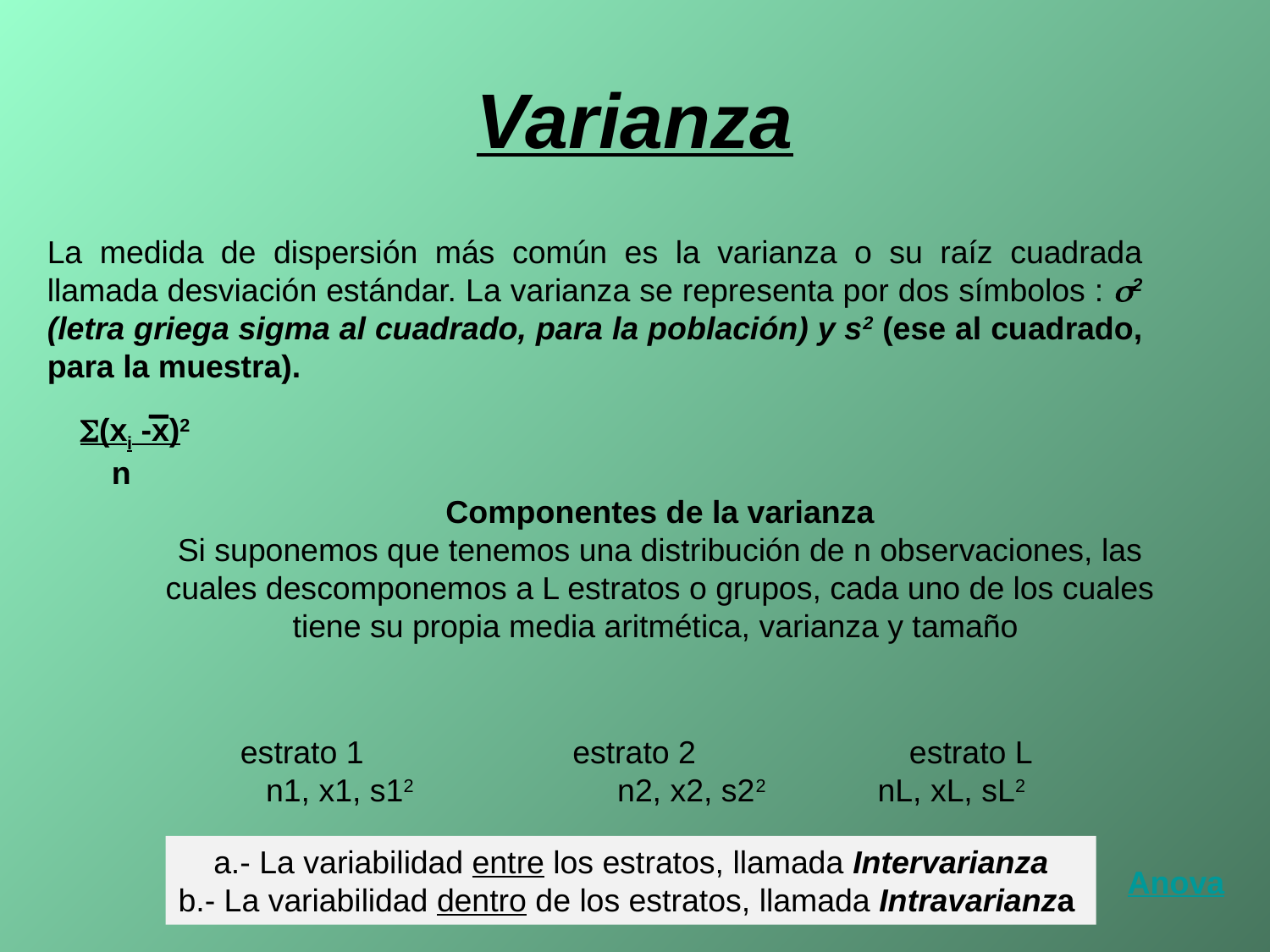

# Varianza
La medida de dispersión más común es la varianza o su raíz cuadrada llamada desviación estándar. La varianza se representa por dos símbolos : σ2 (letra griega sigma al cuadrado, para la población) y s2 (ese al cuadrado, para la muestra).
Σ(xi -x)2

n
Componentes de la varianza
Si suponemos que tenemos una distribución de n observaciones, las cuales descomponemos a L estratos o grupos, cada uno de los cuales tiene su propia media aritmética, varianza y tamaño
estrato 1	                estrato 2	           estrato L
  n1, x1, s12                       n2, x2, s22                      nL, xL, sL2
a.- La variabilidad entre los estratos, llamada Intervarianza
b.- La variabilidad dentro de los estratos, llamada Intravarianza
Anova